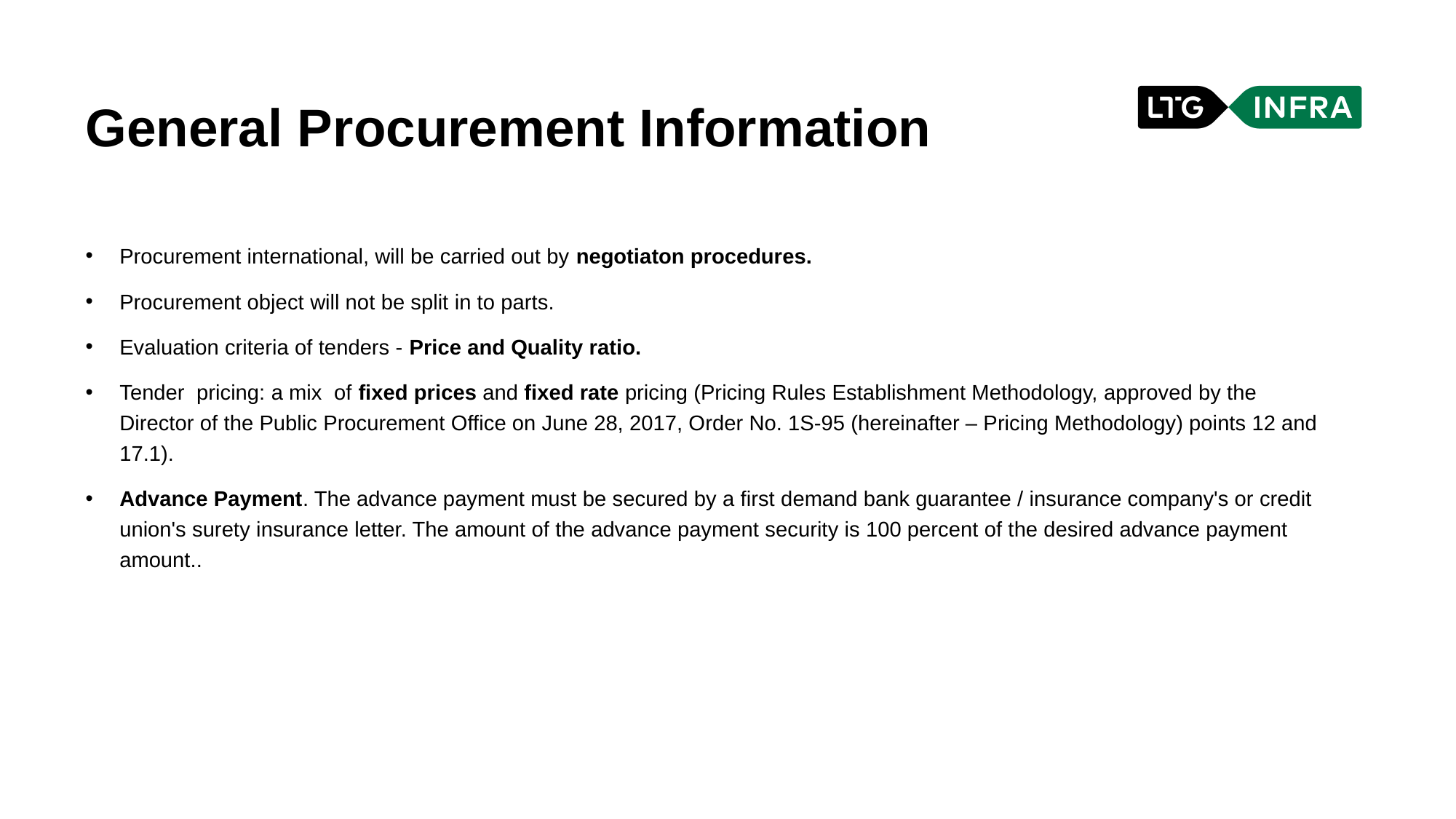

General Procurement Information

Procurement international, will be carried out by negotiaton procedures.
Procurement object will not be split in to parts.
Evaluation criteria of tenders - Price and Quality ratio.
Tender  pricing: a mix  of fixed prices and fixed rate pricing (Pricing Rules Establishment Methodology, approved by the Director of the Public Procurement Office on June 28, 2017, Order No. 1S-95 (hereinafter – Pricing Methodology) points 12 and 17.1).
Advance Payment. The advance payment must be secured by a first demand bank guarantee / insurance company's or credit union's surety insurance letter. The amount of the advance payment security is 100 percent of the desired advance payment amount..